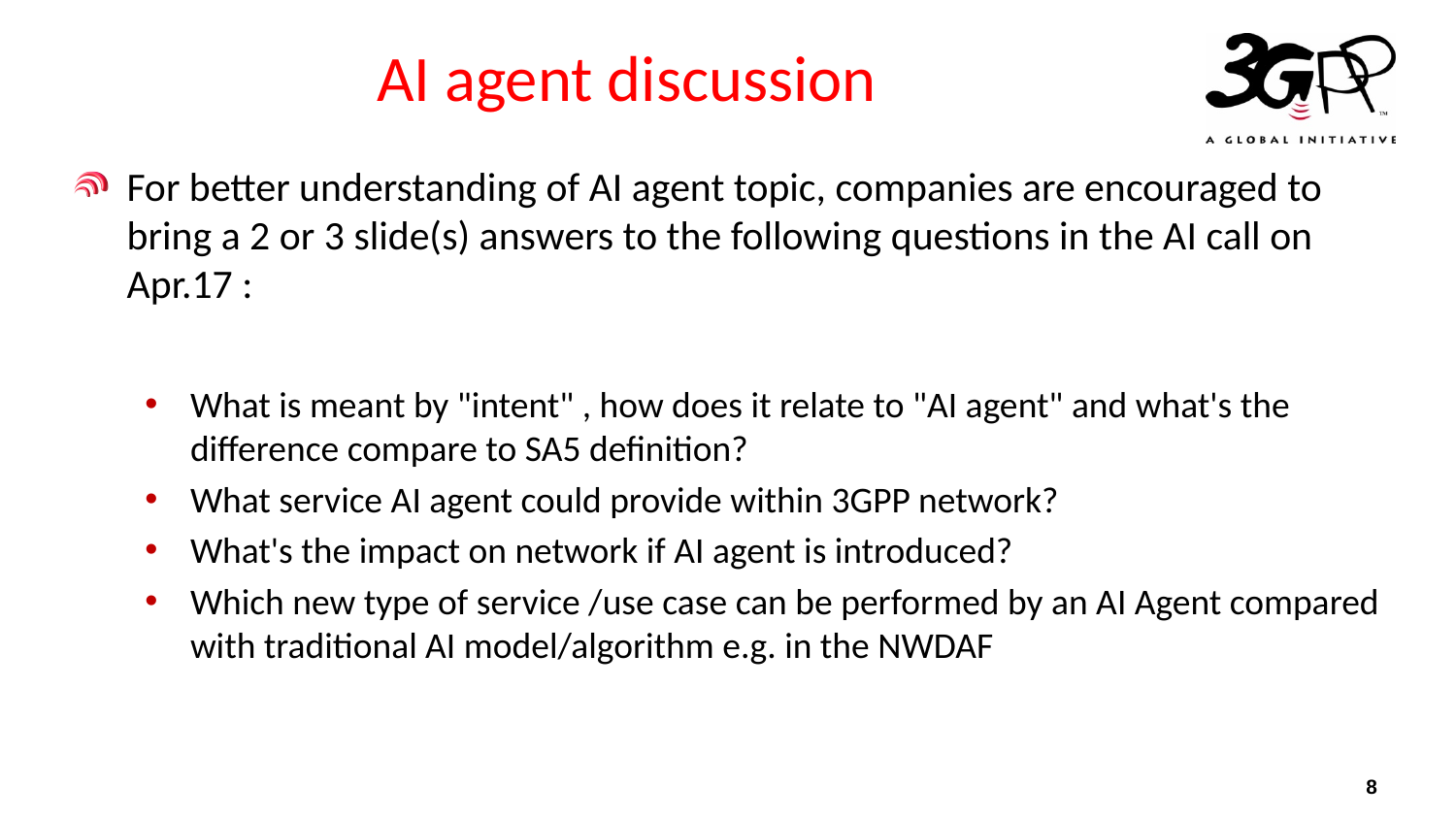

# AI agent discussion
For better understanding of AI agent topic, companies are encouraged to bring a 2 or 3 slide(s) answers to the following questions in the AI call on Apr.17 :

What is meant by "intent" , how does it relate to "AI agent" and what's the difference compare to SA5 definition?
What service AI agent could provide within 3GPP network?
What's the impact on network if AI agent is introduced?
Which new type of service /use case can be performed by an AI Agent compared with traditional AI model/algorithm e.g. in the NWDAF